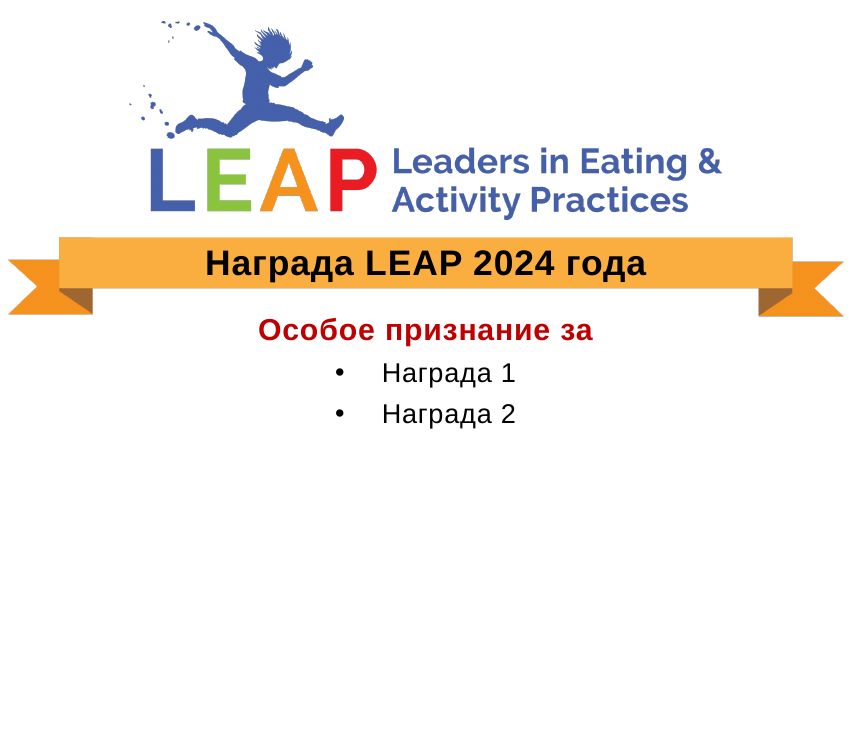

# Награда LEAP 2024 года
Особое признание за
Награда 1
Награда 2